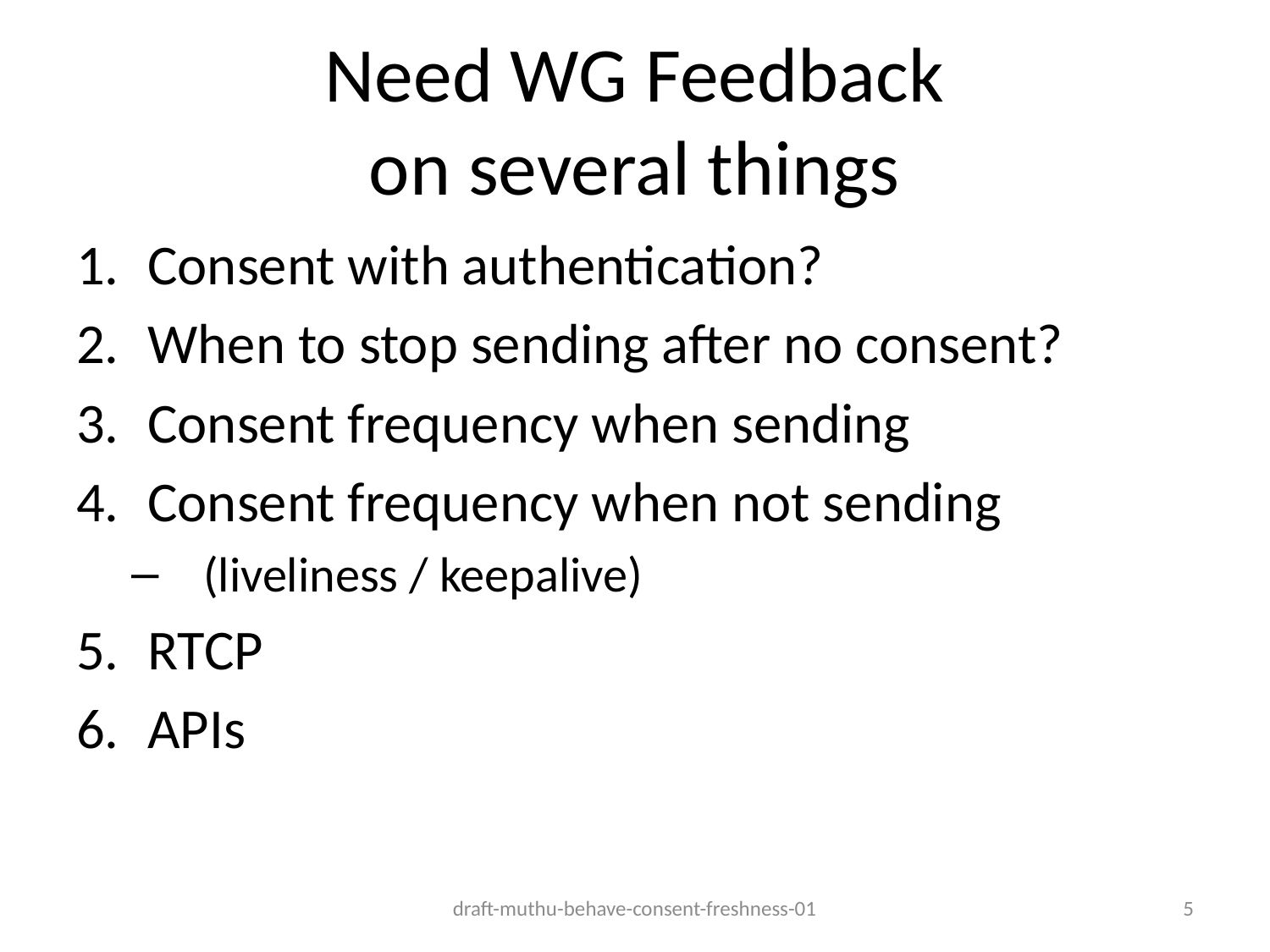

# Need WG Feedback on several things
Consent with authentication?
When to stop sending after no consent?
Consent frequency when sending
Consent frequency when not sending
(liveliness / keepalive)
RTCP
APIs

draft-muthu-behave-consent-freshness-01
5